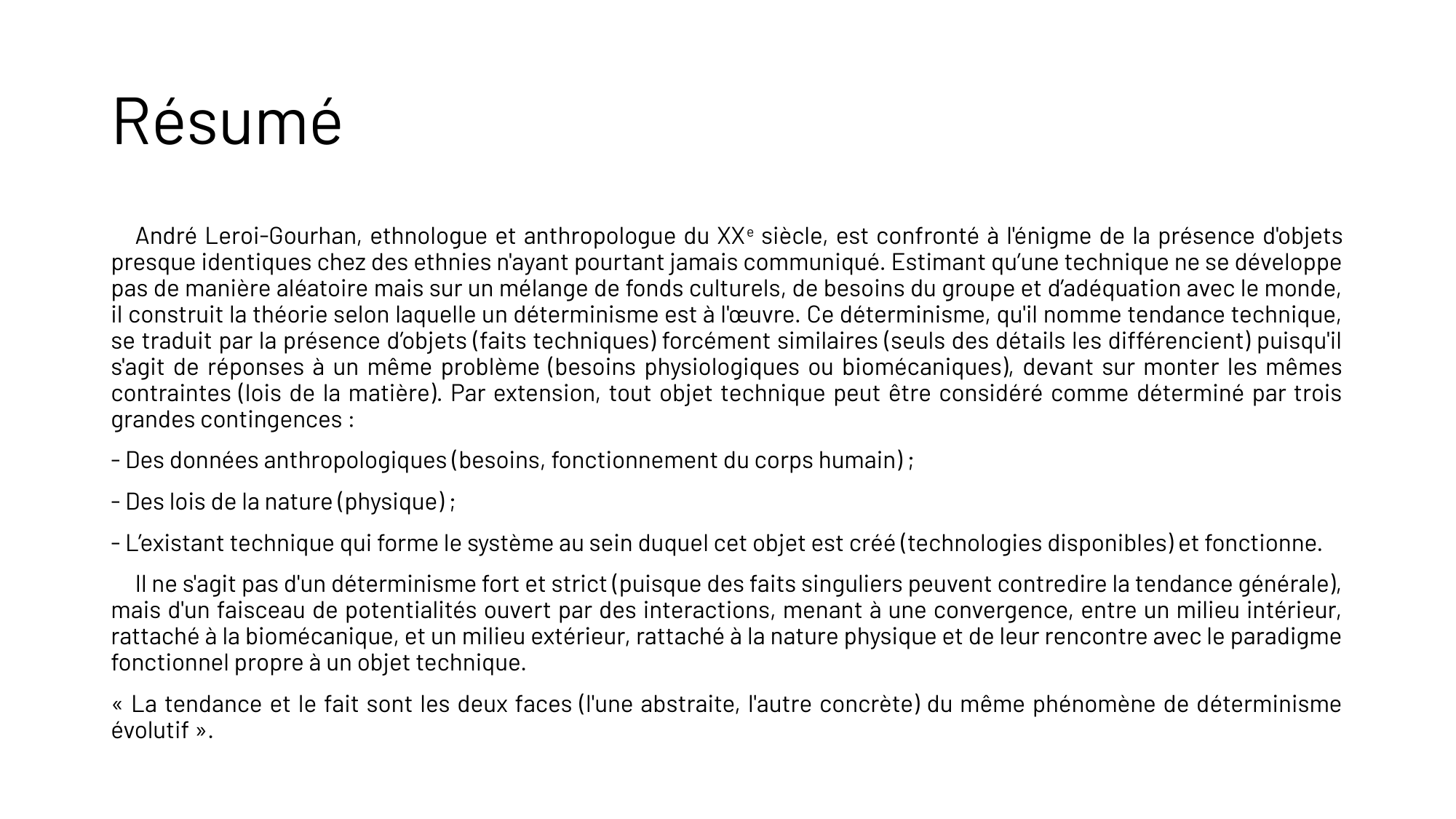

# Résumé
 André Leroi-Gourhan, ethnologue et anthropologue du XXe siècle, est confronté à l'énigme de la présence d'objets presque identiques chez des ethnies n'ayant pourtant jamais communiqué. Estimant qu’une technique ne se développe pas de manière aléatoire mais sur un mélange de fonds culturels, de besoins du groupe et d’adéquation avec le monde, il construit la théorie selon laquelle un déterminisme est à l'œuvre. Ce déterminisme, qu'il nomme tendance technique, se traduit par la présence d’objets (faits techniques) forcément similaires (seuls des détails les différencient) puisqu'il s'agit de réponses à un même problème (besoins physiologiques ou biomécaniques), devant sur monter les mêmes contraintes (lois de la matière). Par extension, tout objet technique peut être considéré comme déterminé par trois grandes contingences :
- Des données anthropologiques (besoins, fonctionnement du corps humain) ;
- Des lois de la nature (physique) ;
- L’existant technique qui forme le système au sein duquel cet objet est créé (technologies disponibles) et fonctionne.
 Il ne s'agit pas d'un déterminisme fort et strict (puisque des faits singuliers peuvent contredire la tendance générale), mais d'un faisceau de potentialités ouvert par des interactions, menant à une convergence, entre un milieu intérieur, rattaché à la biomécanique, et un milieu extérieur, rattaché à la nature physique et de leur rencontre avec le paradigme fonctionnel propre à un objet technique.
« La tendance et le fait sont les deux faces (l'une abstraite, l'autre concrète) du même phénomène de déterminisme évolutif ».